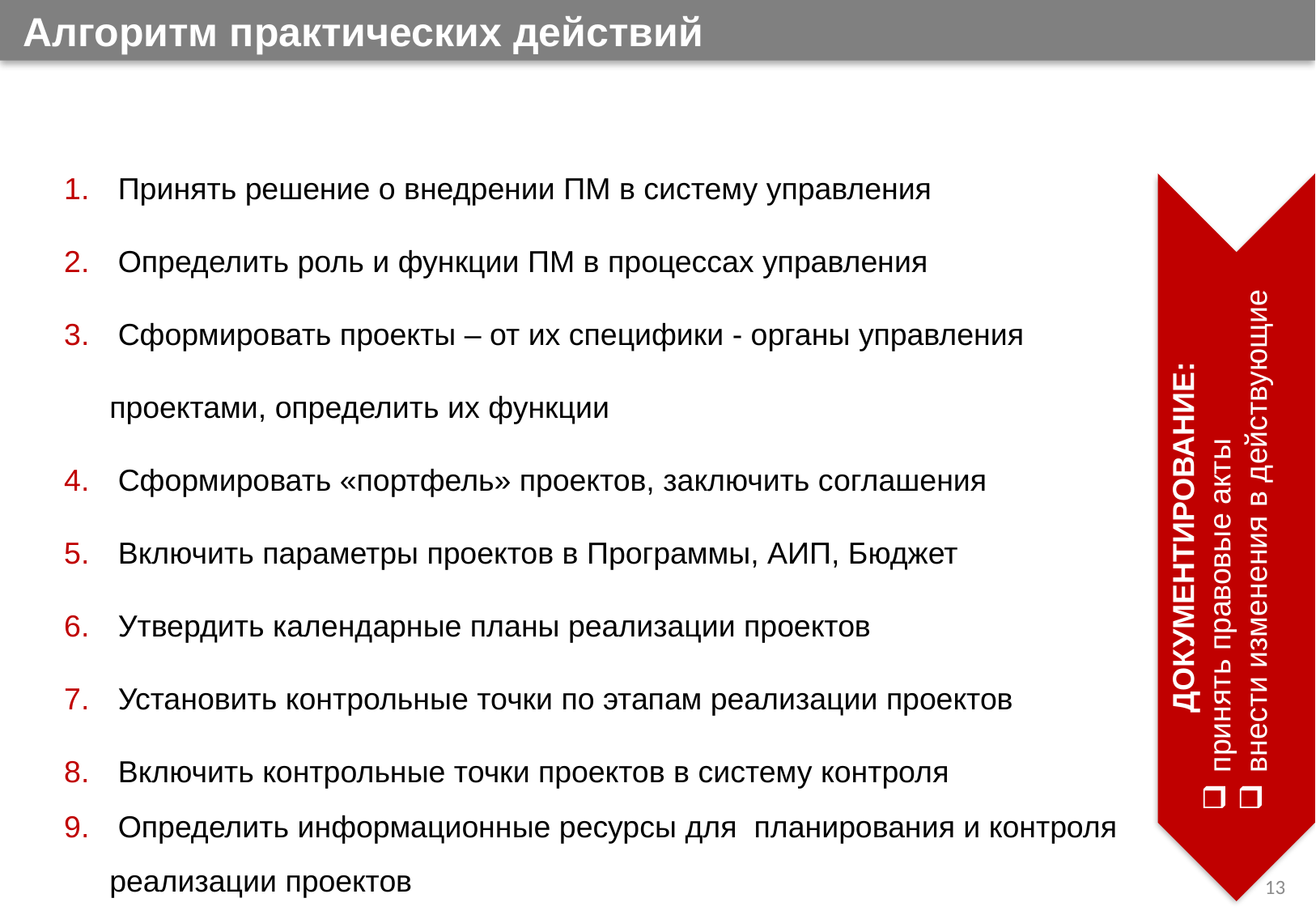

Алгоритм практических действий
 Принять решение о внедрении ПМ в систему управления
 Определить роль и функции ПМ в процессах управления
 Сформировать проекты – от их специфики - органы управления проектами, определить их функции
 Сформировать «портфель» проектов, заключить соглашения
 Включить параметры проектов в Программы, АИП, Бюджет
 Утвердить календарные планы реализации проектов
 Установить контрольные точки по этапам реализации проектов
 Включить контрольные точки проектов в систему контроля
 Определить информационные ресурсы для  планирования и контроля реализации проектов
ДОКУМЕНТИРОВАНИЕ:
принять правовые акты
внести изменения в действующие
13